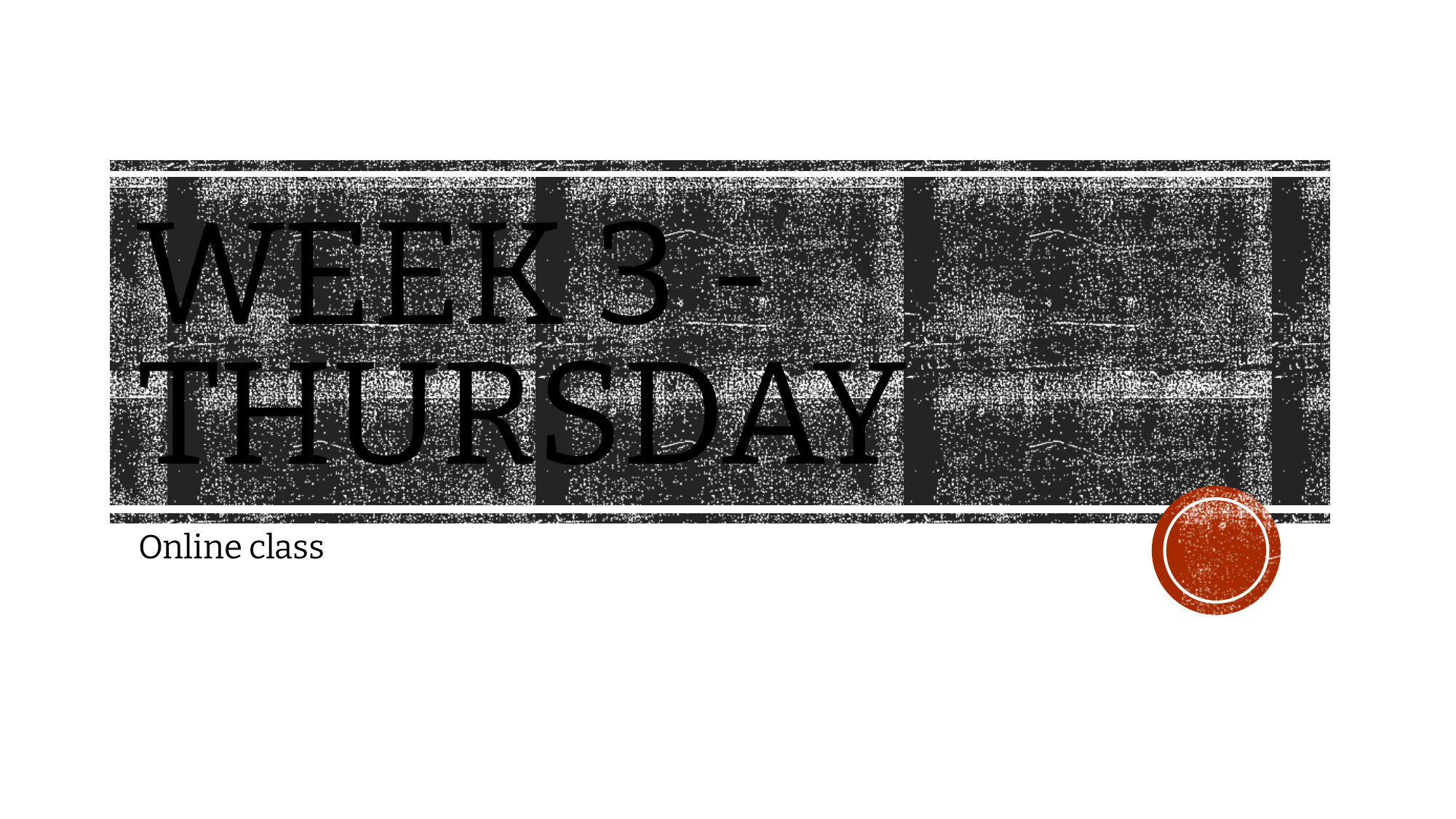

# Week 3 - Thursday
Online class